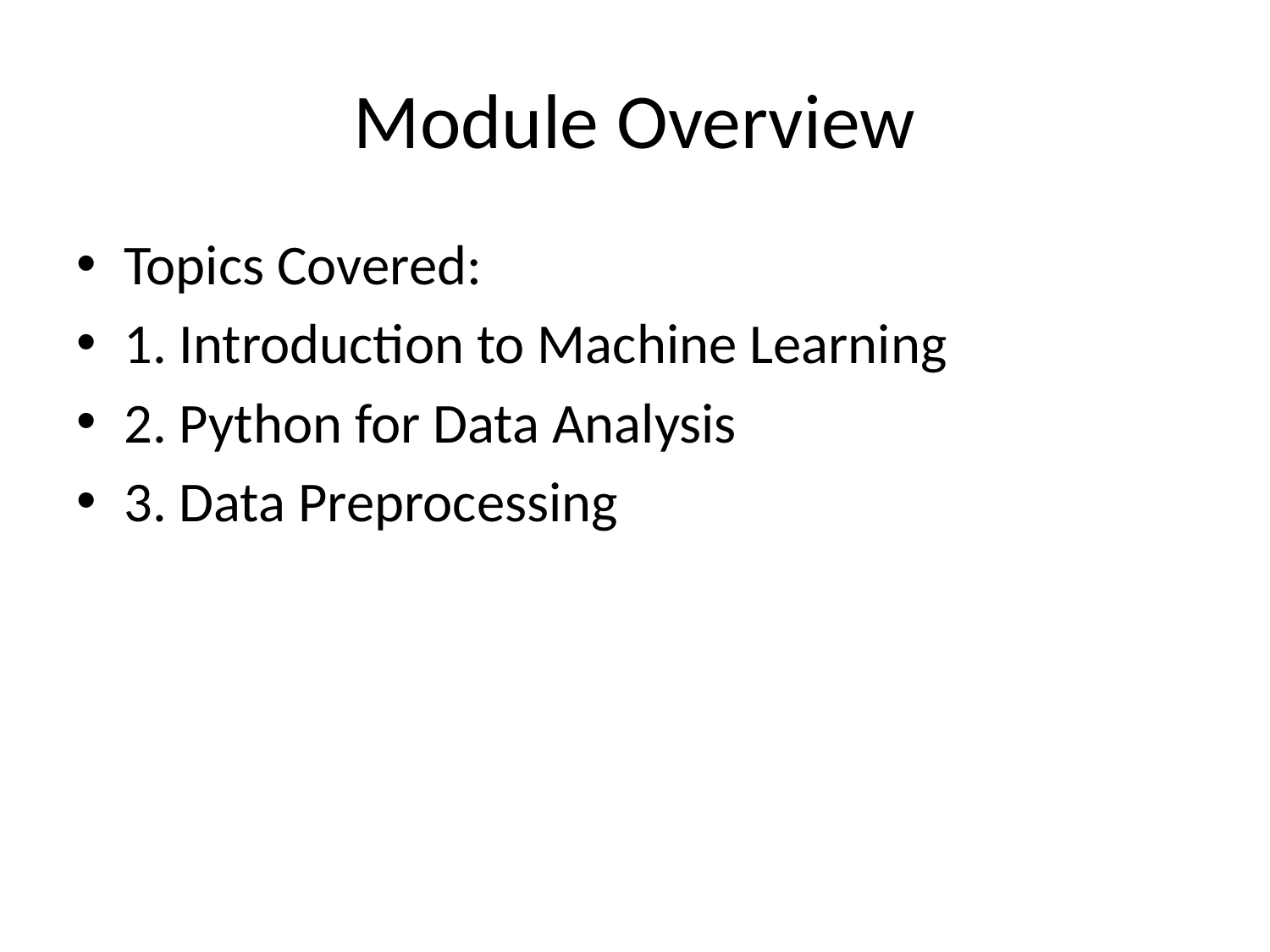

# Module Overview
Topics Covered:
1. Introduction to Machine Learning
2. Python for Data Analysis
3. Data Preprocessing